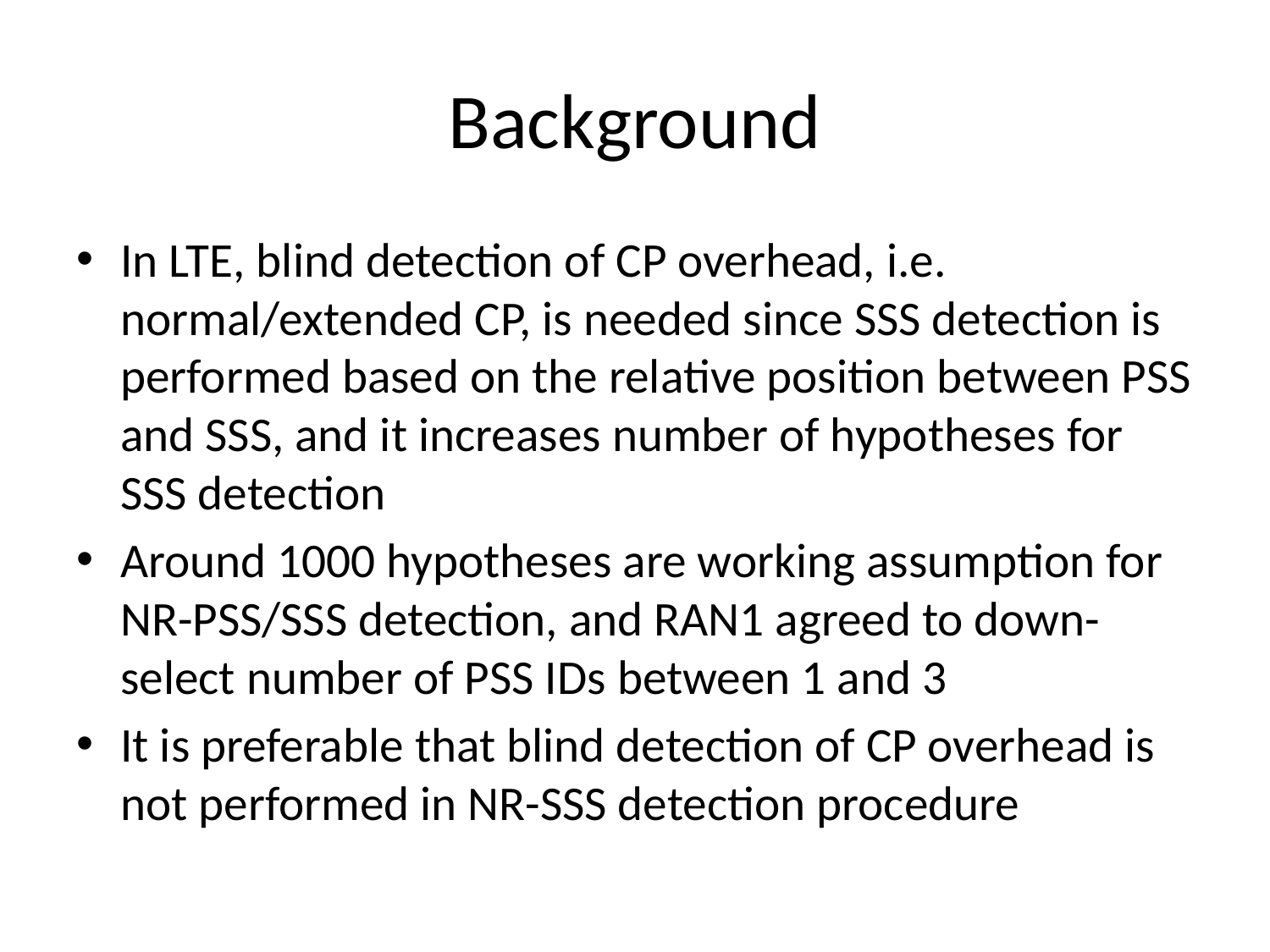

# Background
In LTE, blind detection of CP overhead, i.e. normal/extended CP, is needed since SSS detection is performed based on the relative position between PSS and SSS, and it increases number of hypotheses for SSS detection
Around 1000 hypotheses are working assumption for NR-PSS/SSS detection, and RAN1 agreed to down-select number of PSS IDs between 1 and 3
It is preferable that blind detection of CP overhead is not performed in NR-SSS detection procedure